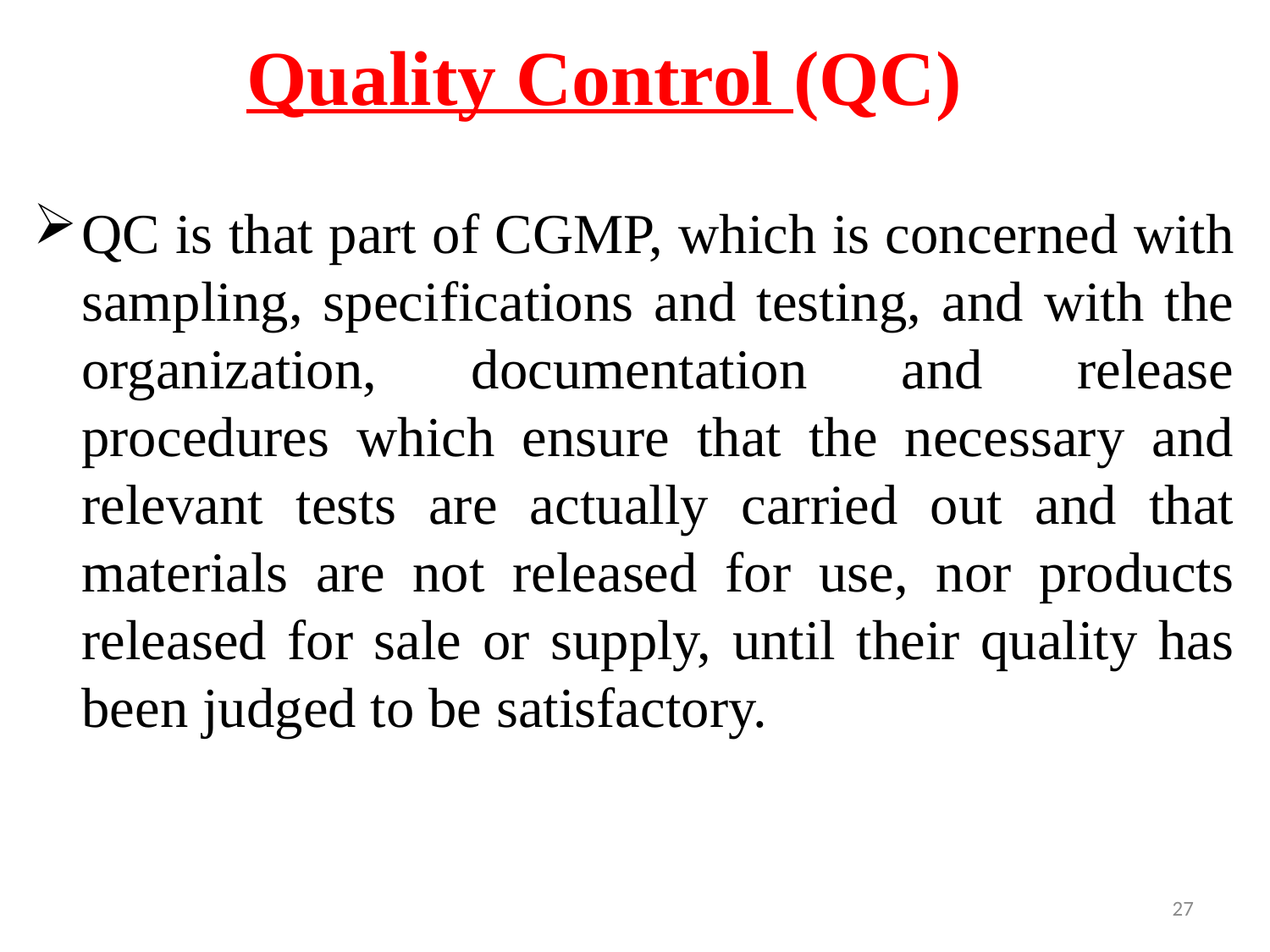

# Quality Control (QC)
QC is that part of CGMP, which is concerned with sampling, specifications and testing, and with the organization, documentation and release procedures which ensure that the necessary and relevant tests are actually carried out and that materials are not released for use, nor products released for sale or supply, until their quality has been judged to be satisfactory.
27